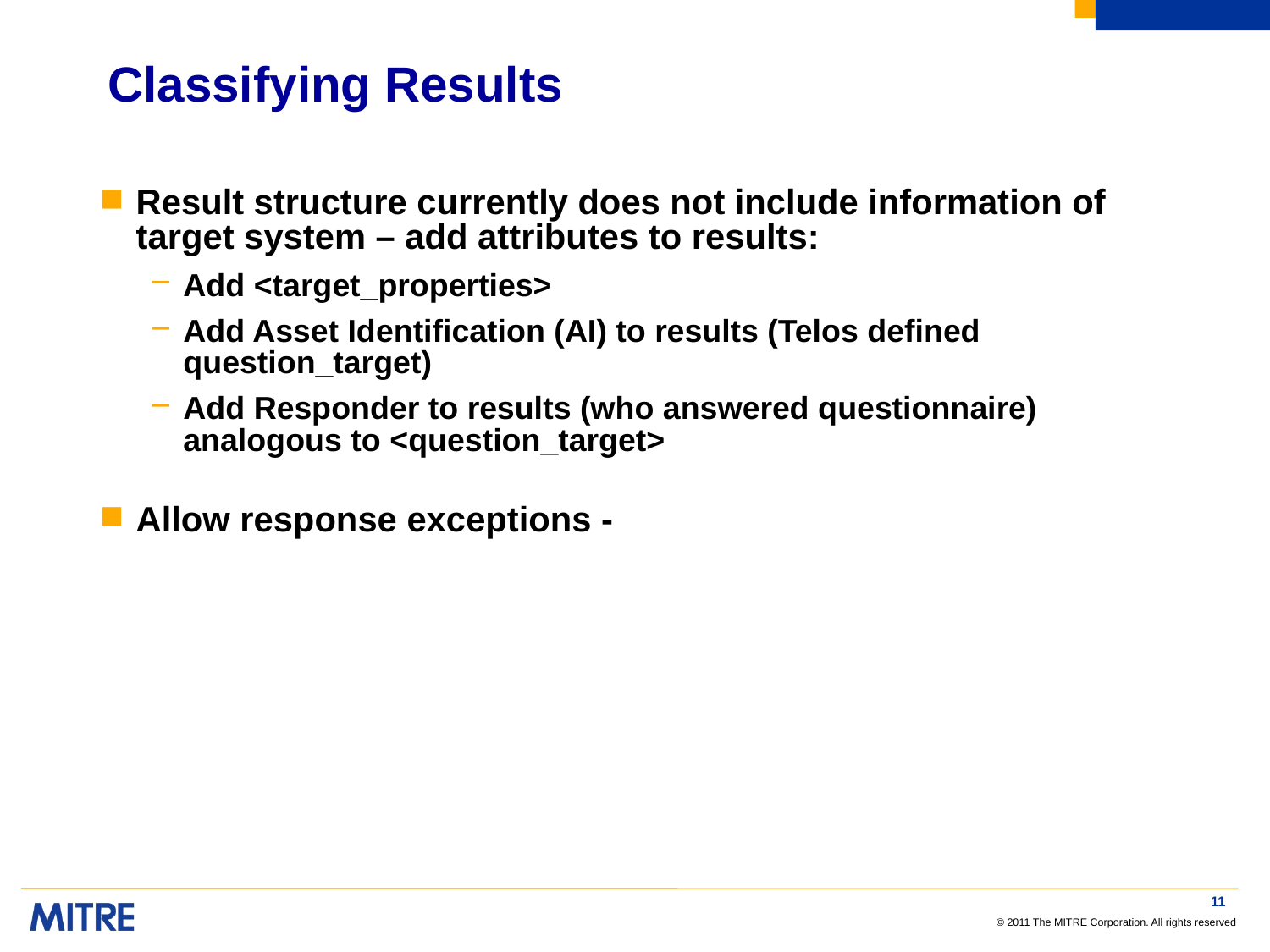

# Classifying Results
Result structure currently does not include information of target system – add attributes to results:
Add <target_properties>
Add Asset Identification (AI) to results (Telos defined question_target)
Add Responder to results (who answered questionnaire) analogous to <question_target>
Allow response exceptions -
11